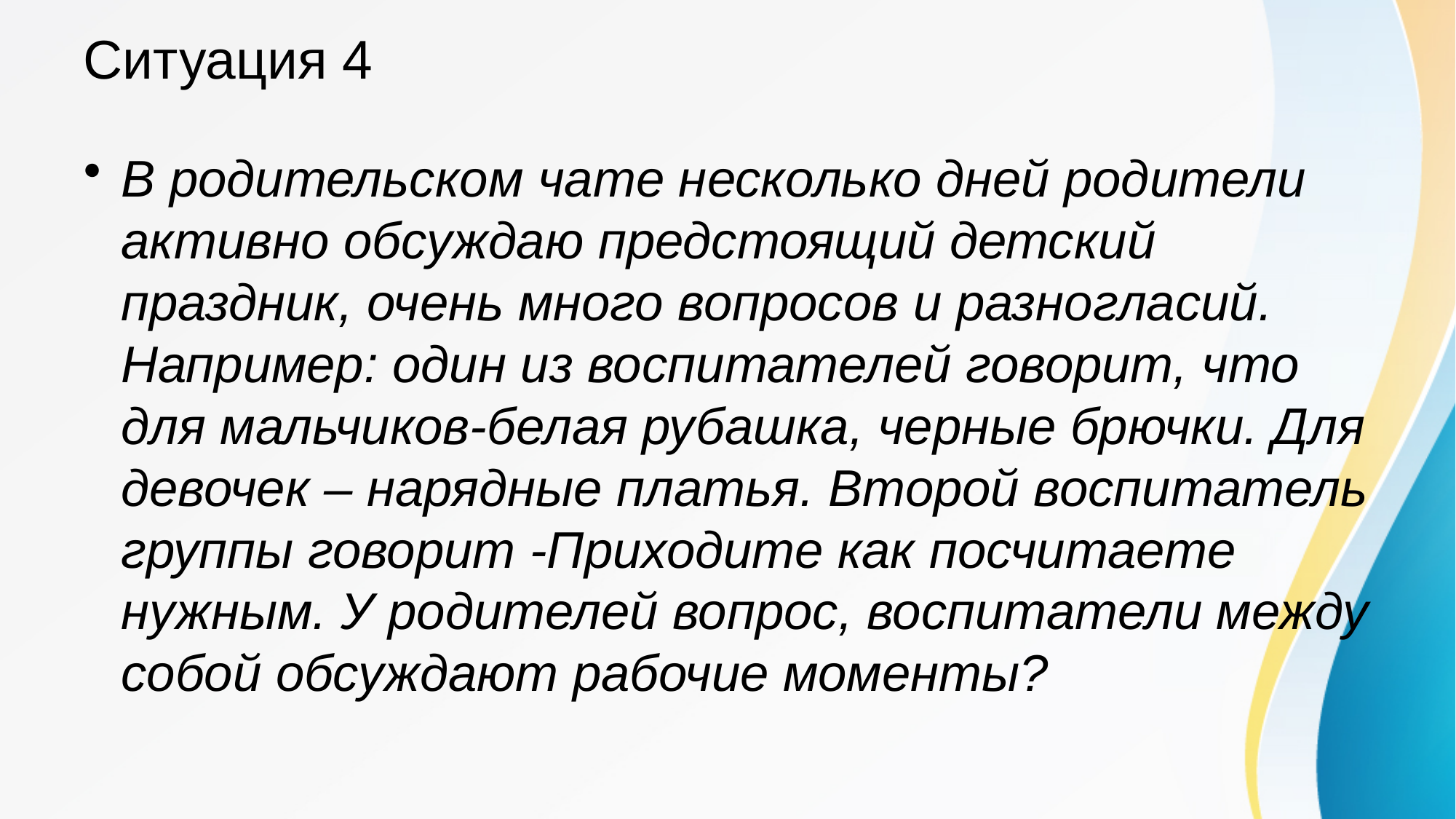

# Ситуация 4
В родительском чате несколько дней родители активно обсуждаю предстоящий детский праздник, очень много вопросов и разногласий. Например: один из воспитателей говорит, что для мальчиков-белая рубашка, черные брючки. Для девочек – нарядные платья. Второй воспитатель группы говорит -Приходите как посчитаете нужным. У родителей вопрос, воспитатели между собой обсуждают рабочие моменты?